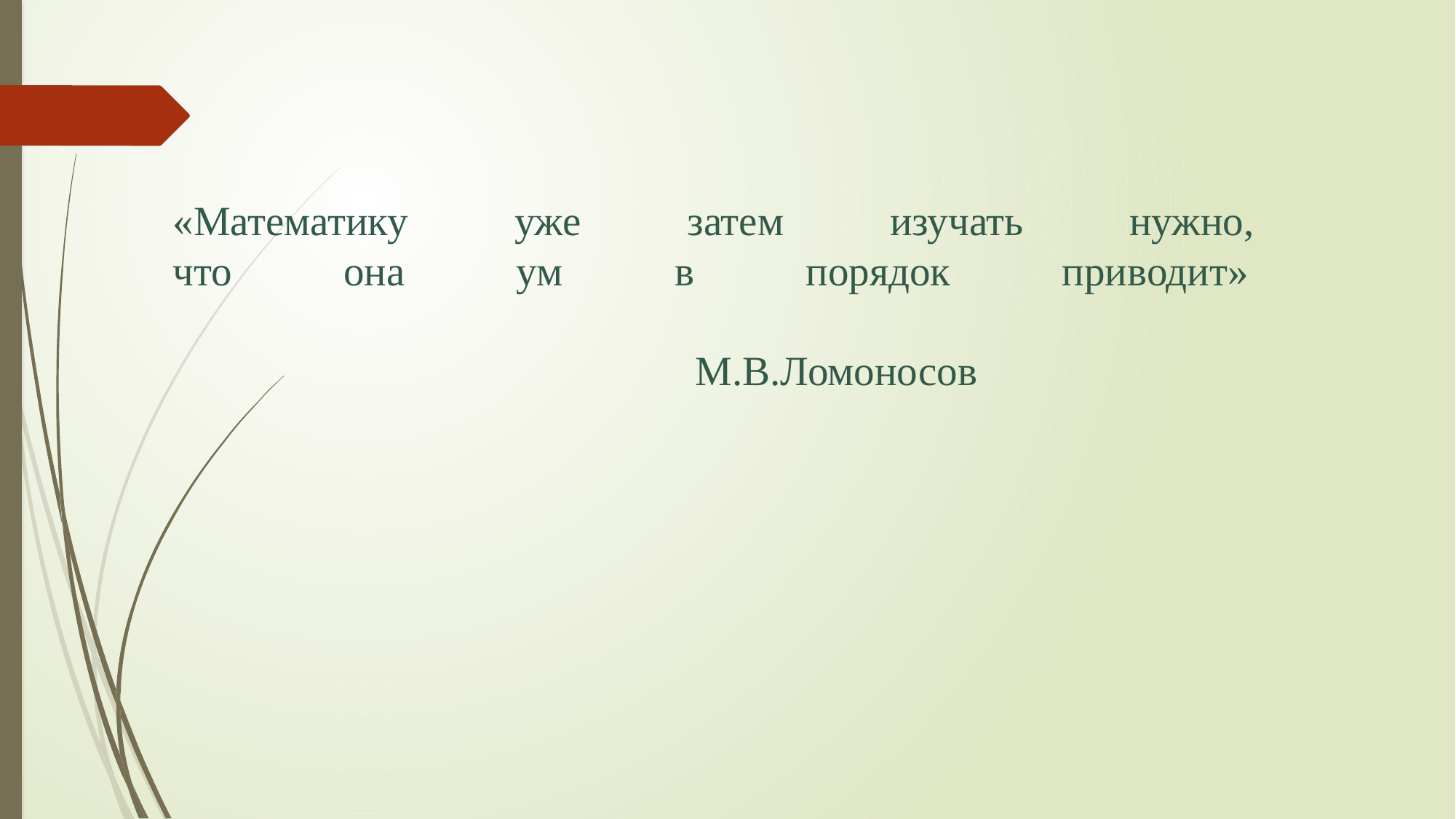

# «Математику уже затем изучать нужно, что она ум в порядок приводит» М.В.Ломоносов